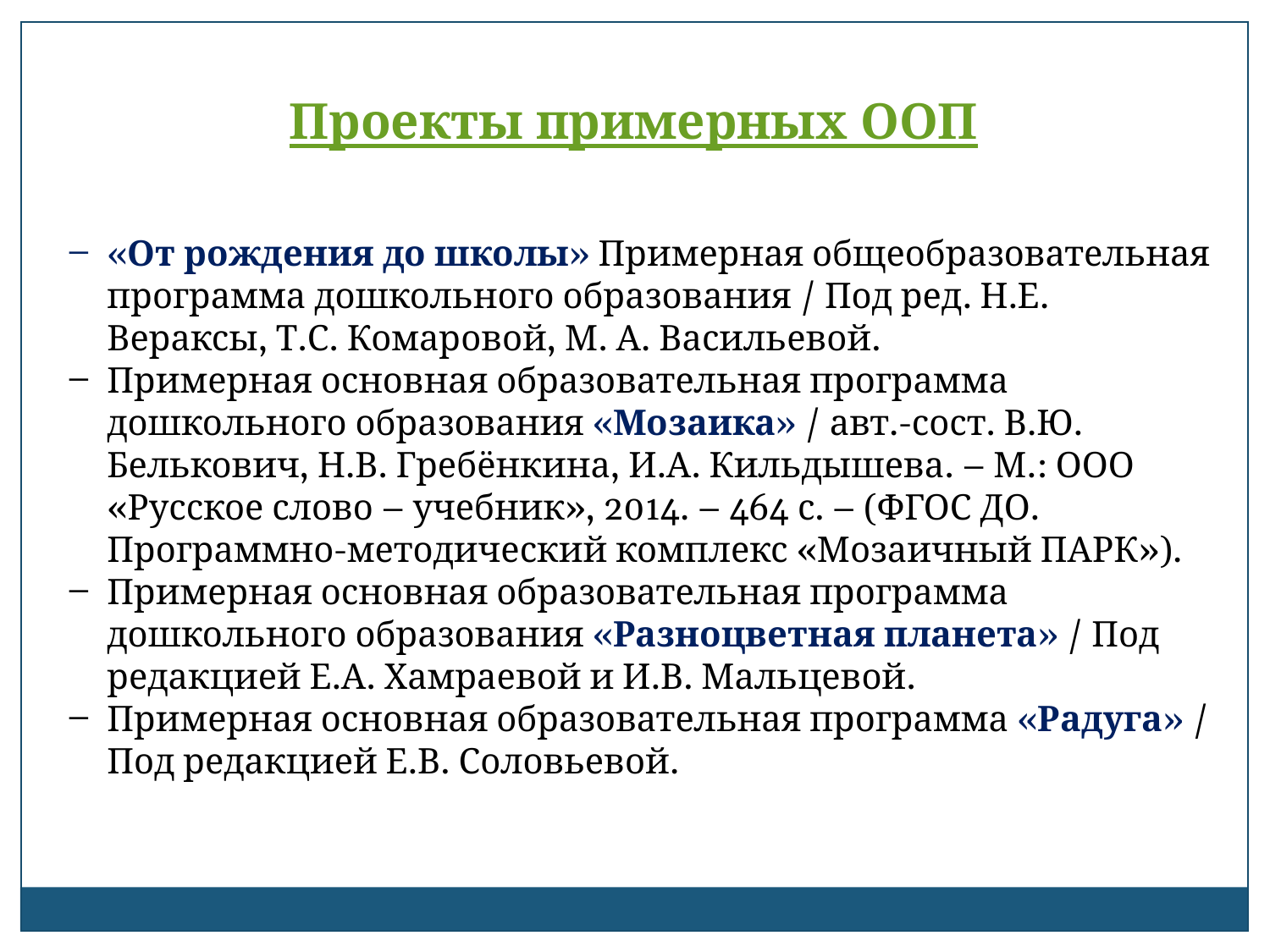

Проекты примерных ООП
«От рождения до школы» Примерная общеобразовательная программа дошкольного образования / Под ред. Н.Е. Вераксы, Т.С. Комаровой, М. А. Васильевой.
Примерная основная образовательная программа дошкольного образования «Мозаика» / авт.-сост. В.Ю. Белькович, Н.В. Гребёнкина, И.А. Кильдышева. – М.: ООО «Русское слово – учебник», 2014. – 464 с. – (ФГОС ДО. Программно-методический комплекс «Мозаичный ПАРК»).
Примерная основная образовательная программа дошкольного образования «Разноцветная планета» / Под редакцией Е.А. Хамраевой и И.В. Мальцевой.
Примерная основная образовательная программа «Радуга» / Под редакцией Е.В. Соловьевой.